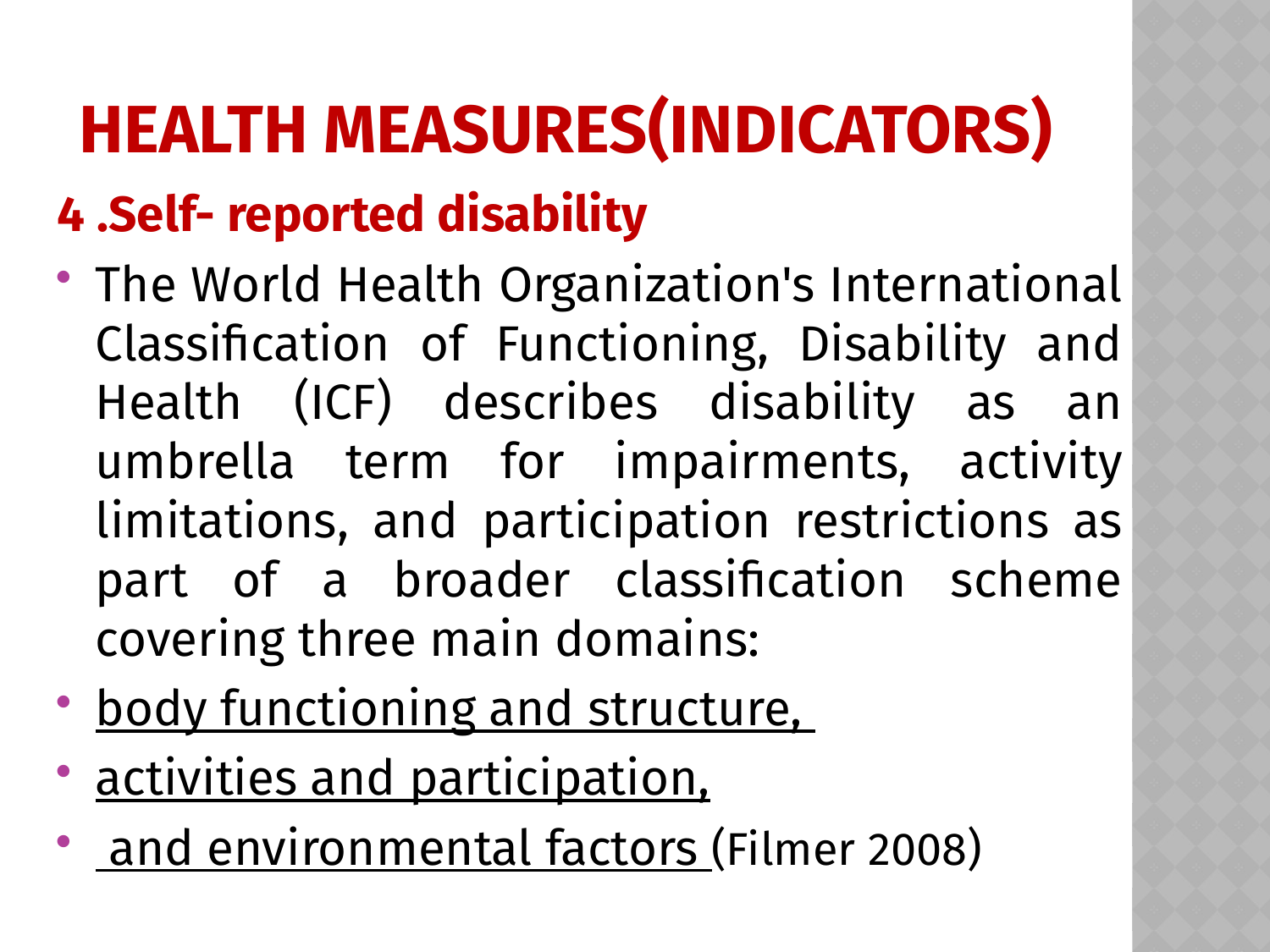

# Health measures(indicators)
4 .Self- reported disability
The World Health Organization's International Classification of Functioning, Disability and Health (ICF) describes disability as an umbrella term for impairments, activity limitations, and participation restrictions as part of a broader classification scheme covering three main domains:
body functioning and structure,
activities and participation,
 and environmental factors (Filmer 2008)